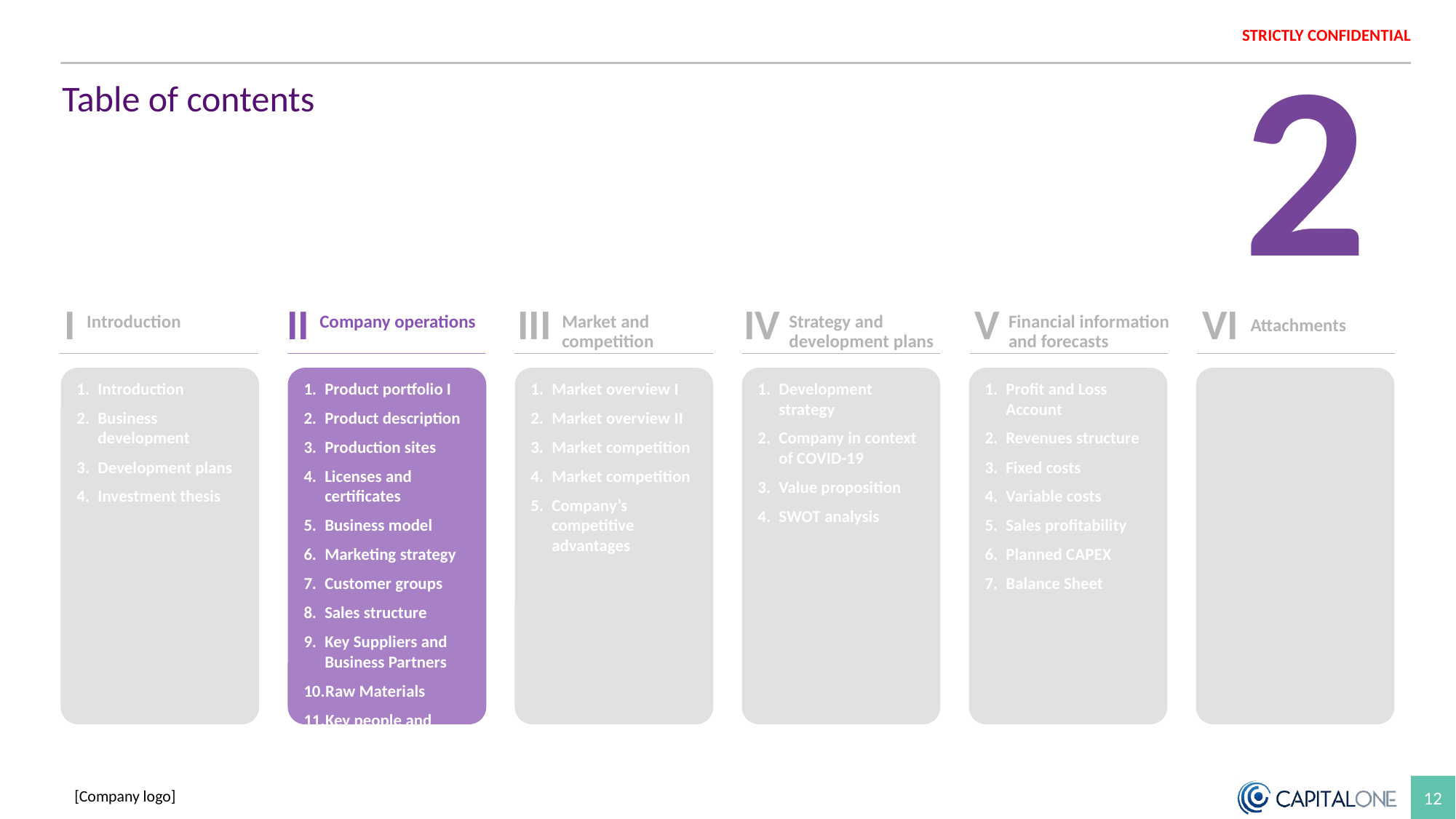

Colour palette

Table of contents
2
I
III
IV
V
VI
II
Introduction
Company operations
Market and competition

Strategy and development plans
Financial information and forecasts
Attachments
Introduction
Business development
Development plans
Investment thesis
Product portfolio I
Product description
Production sites
Licenses and certificates
Business model
Marketing strategy
Customer groups
Sales structure
Key Suppliers and Business Partners
Raw Materials
Key people and Organisational structure

Market overview I
Market overview II
Market competition
Market competition
Company’s  competitive advantages

Development strategy
Company in context of COVID-19
Value proposition
SWOT analysis
Profit and Loss Account
Revenues structure
Fixed costs
Variable costs
Sales profitability
Planned CAPEX
Balance Sheet